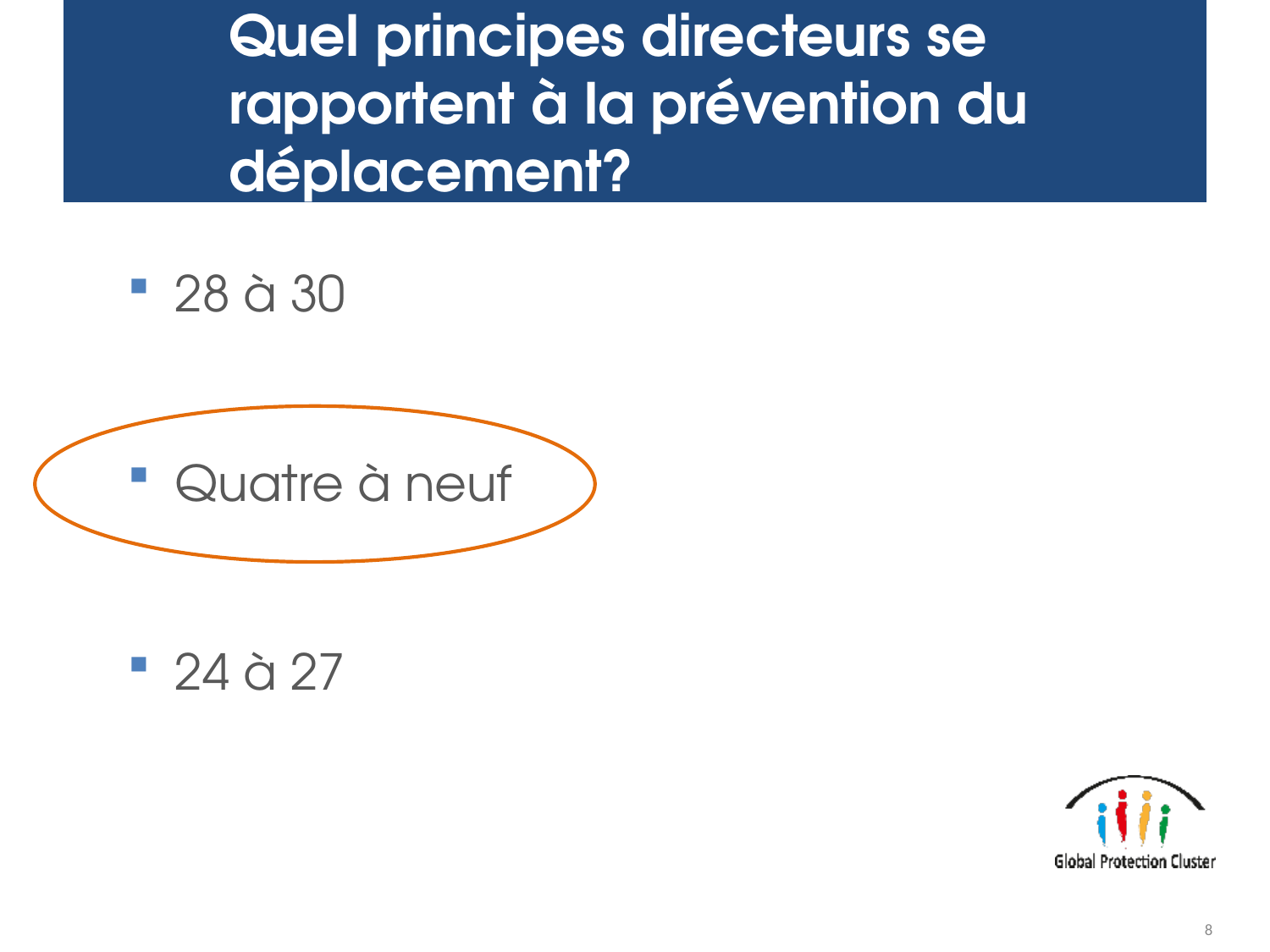

# Quel principes directeurs se rapportent à la prévention du déplacement?
28 à 30

Quatre à neuf

24 à 27